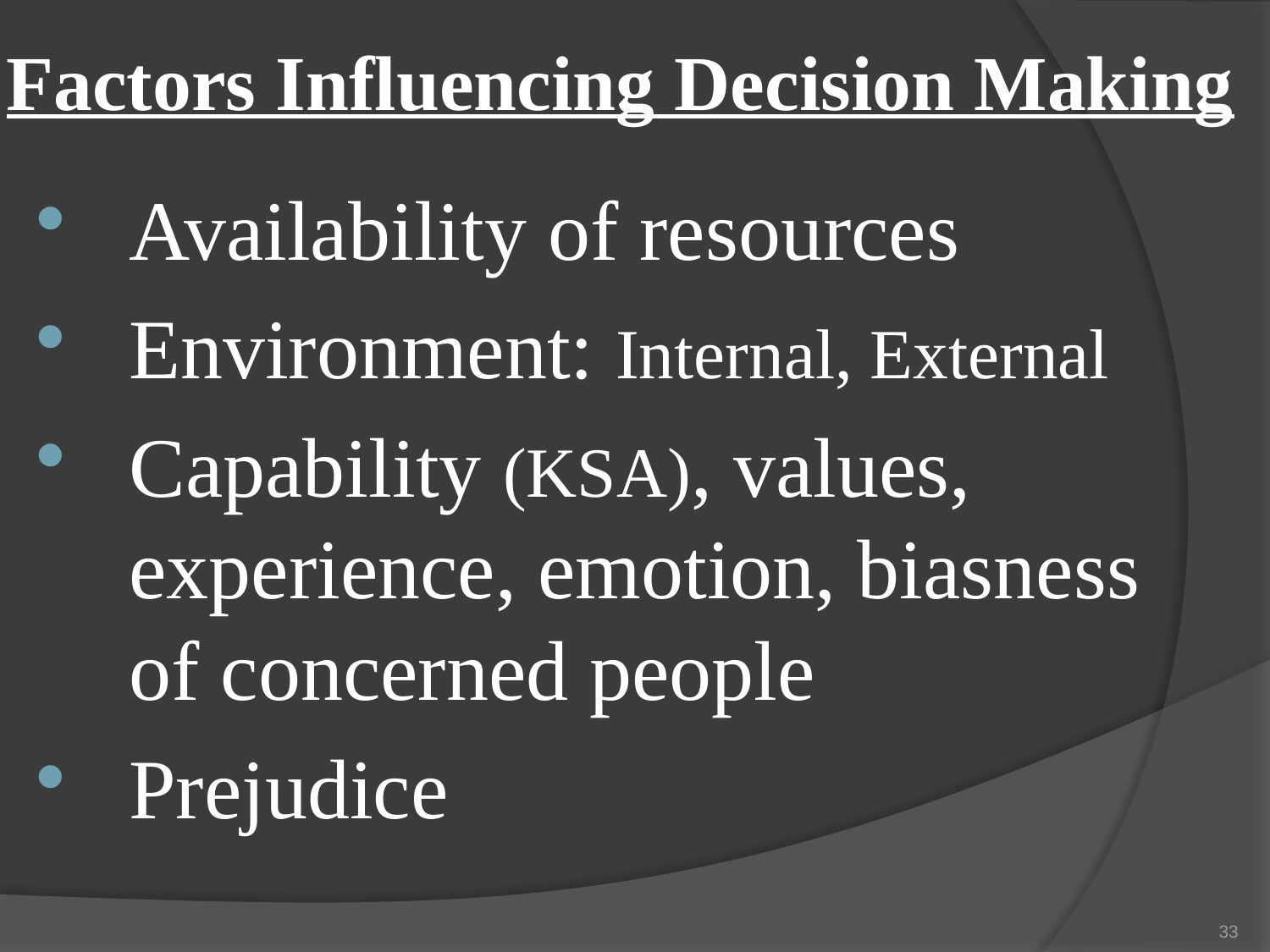

# Factors Influencing Decision Making
Availability of resources
Environment: Internal, External
Capability (KSA), values, experience, emotion, biasness of concerned people
Prejudice
33